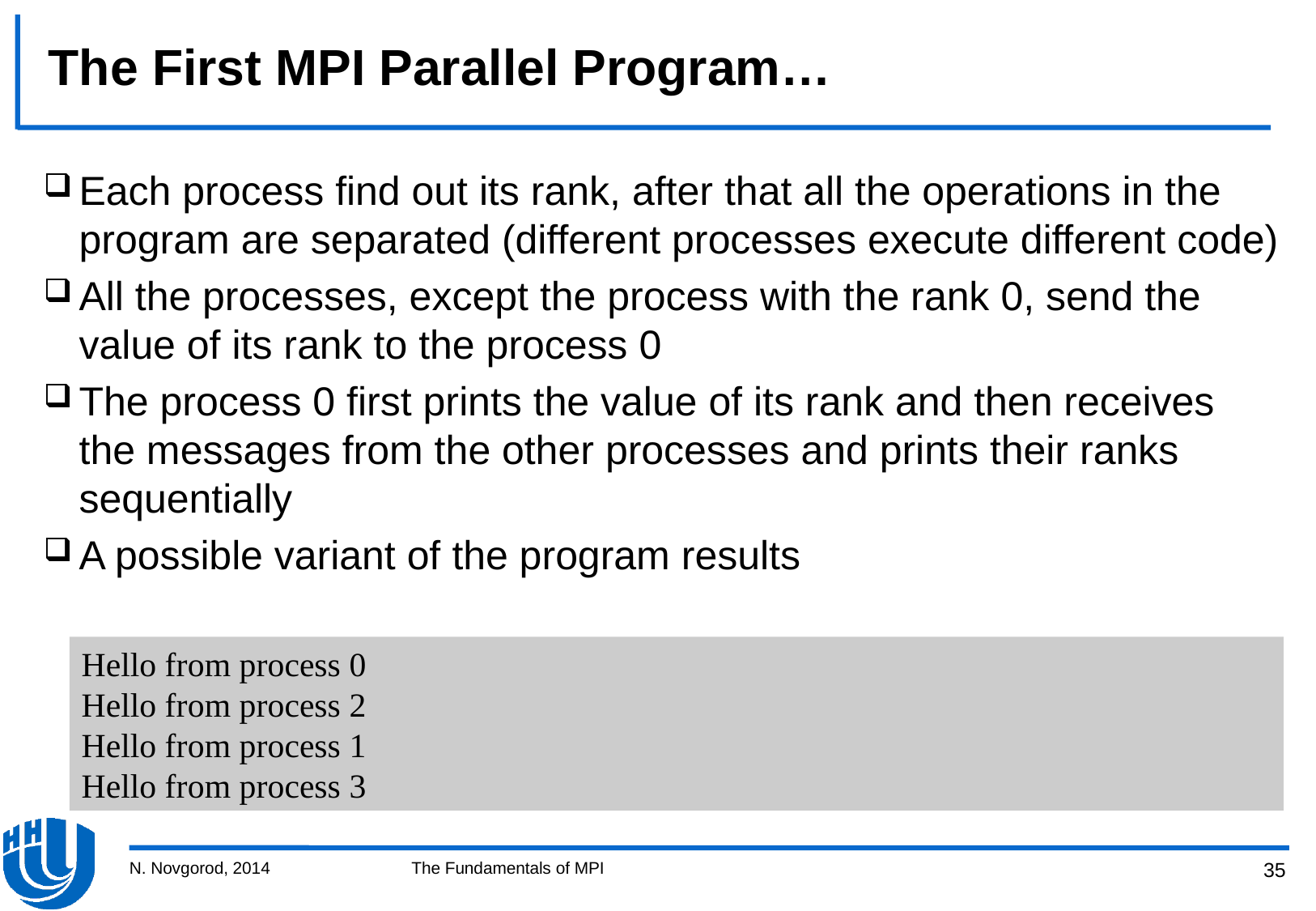

# The First MPI Parallel Program…
Each process find out its rank, after that all the operations in the program are separated (different processes execute different code)
All the processes, except the process with the rank 0, send the value of its rank to the process 0
The process 0 first prints the value of its rank and then receives the messages from the other processes and prints their ranks sequentially
A possible variant of the program results
Hello from process 0
Hello from process 2
Hello from process 1
Hello from process 3
N. Novgorod, 2014
The Fundamentals of MPI
35